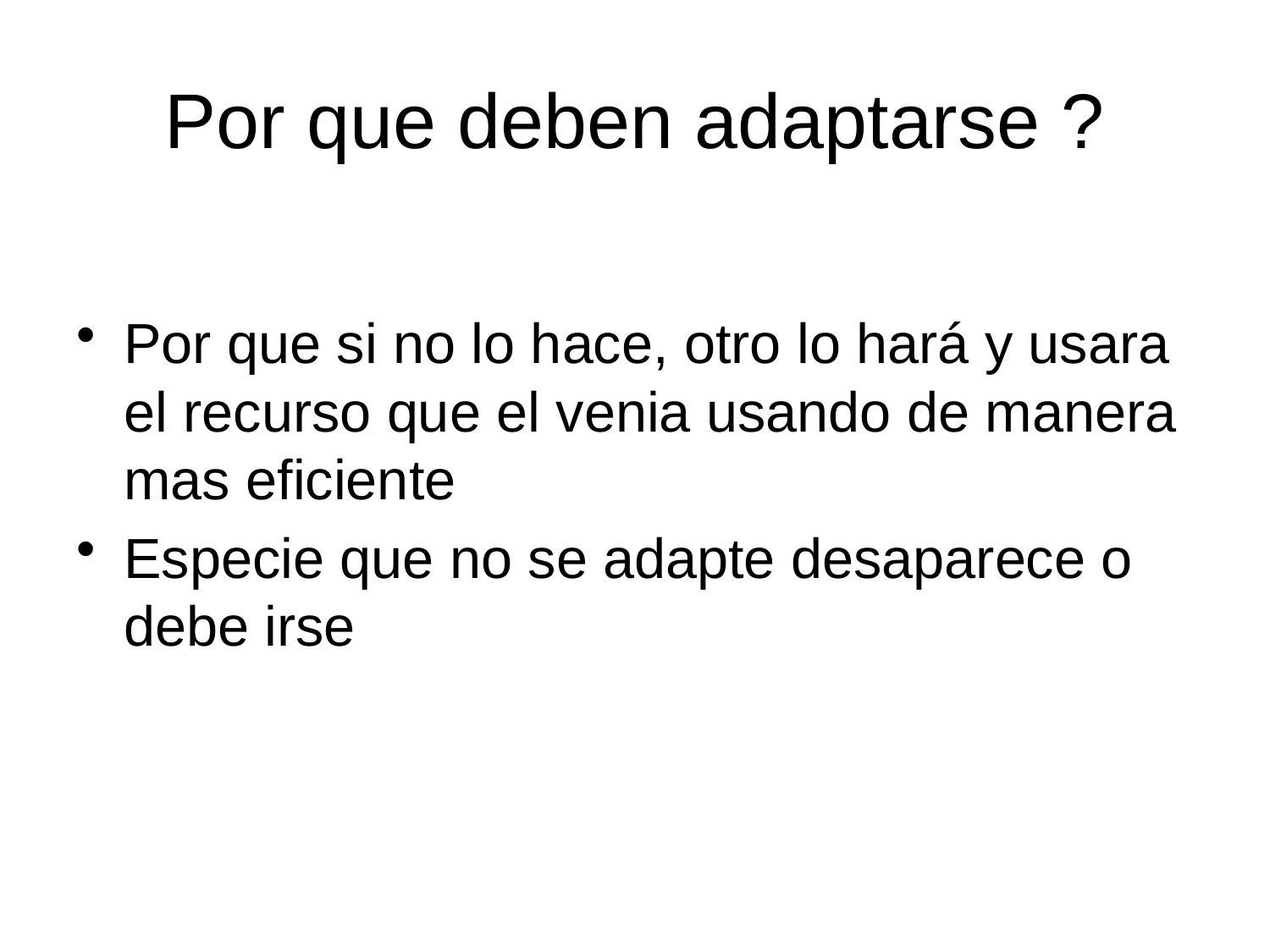

Por que deben adaptarse ?

Por que si no lo hace, otro lo hará y usara el recurso que el venia usando de manera mas eficiente
Especie que no se adapte desaparece o debe irse